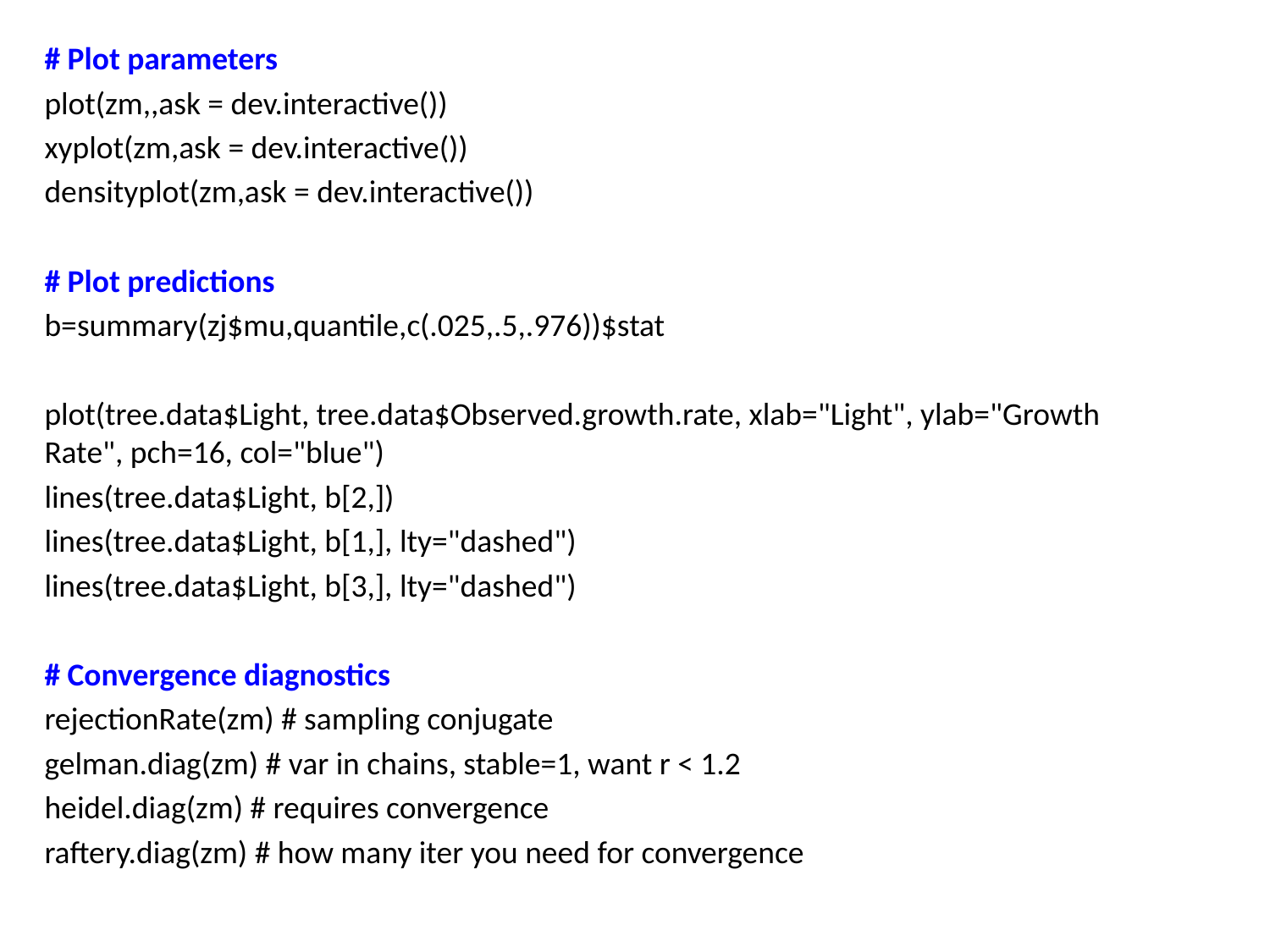

# Plot parameters
plot(zm,,ask = dev.interactive())
xyplot(zm,ask = dev.interactive())
densityplot(zm,ask = dev.interactive())

# Plot predictions
b=summary(zj$mu,quantile,c(.025,.5,.976))$stat

plot(tree.data$Light, tree.data$Observed.growth.rate, xlab="Light", ylab="Growth Rate", pch=16, col="blue")
lines(tree.data$Light, b[2,])
lines(tree.data$Light, b[1,], lty="dashed")
lines(tree.data$Light, b[3,], lty="dashed")

# Convergence diagnostics
rejectionRate(zm) # sampling conjugate
gelman.diag(zm) # var in chains, stable=1, want r < 1.2
heidel.diag(zm) # requires convergence
raftery.diag(zm) # how many iter you need for convergence